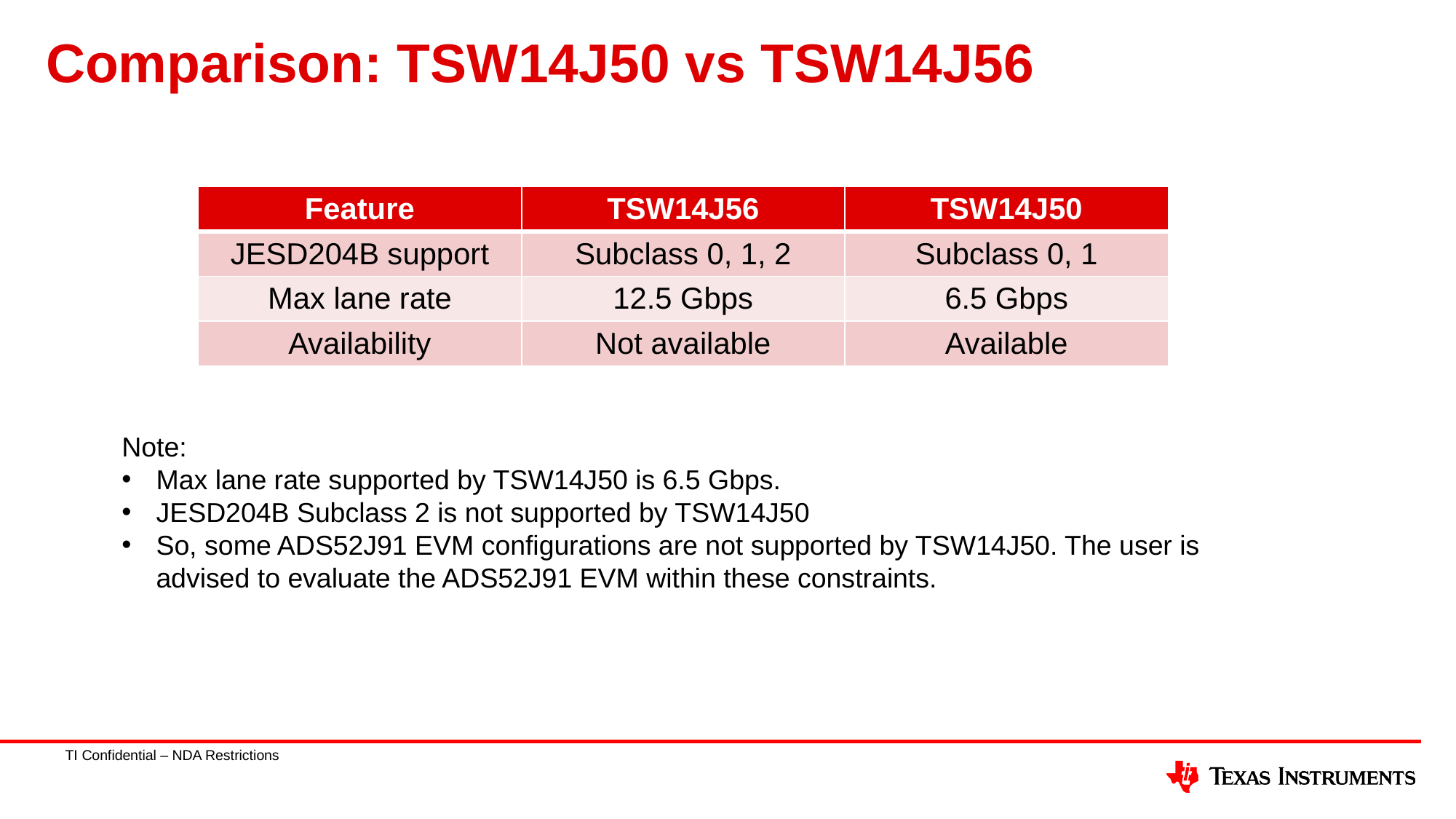

# Comparison: TSW14J50 vs TSW14J56
| Feature | TSW14J56 | TSW14J50 |
| --- | --- | --- |
| JESD204B support | Subclass 0, 1, 2 | Subclass 0, 1 |
| Max lane rate | 12.5 Gbps | 6.5 Gbps |
| Availability | Not available | Available |
Note:
Max lane rate supported by TSW14J50 is 6.5 Gbps.
JESD204B Subclass 2 is not supported by TSW14J50
So, some ADS52J91 EVM configurations are not supported by TSW14J50. The user is advised to evaluate the ADS52J91 EVM within these constraints.